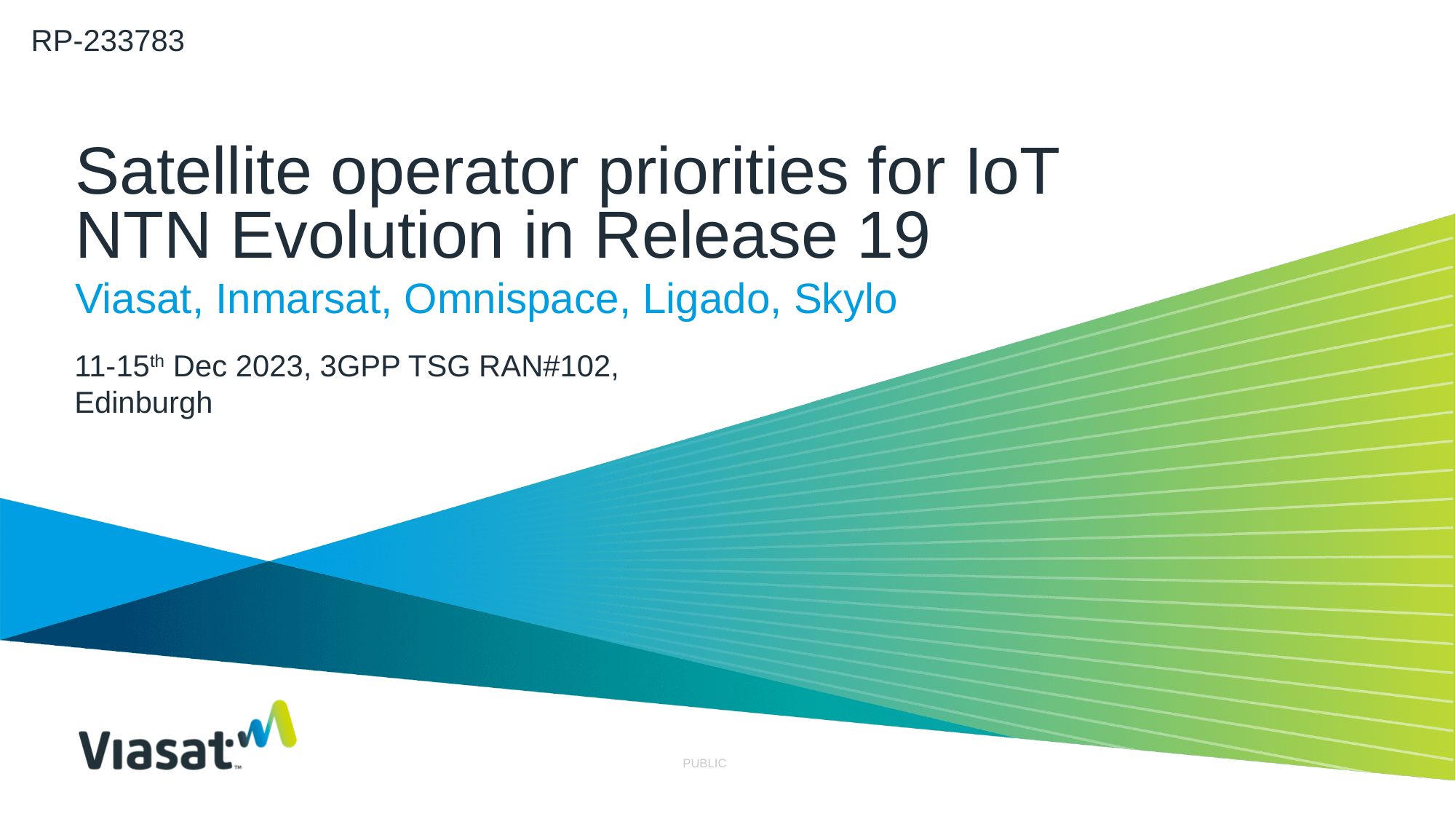

RP-233783
# Satellite operator priorities for IoT NTN Evolution in Release 19
Viasat, Inmarsat, Omnispace, Ligado, Skylo
11-15th Dec 2023, 3GPP TSG RAN#102, Edinburgh
PUBLIC